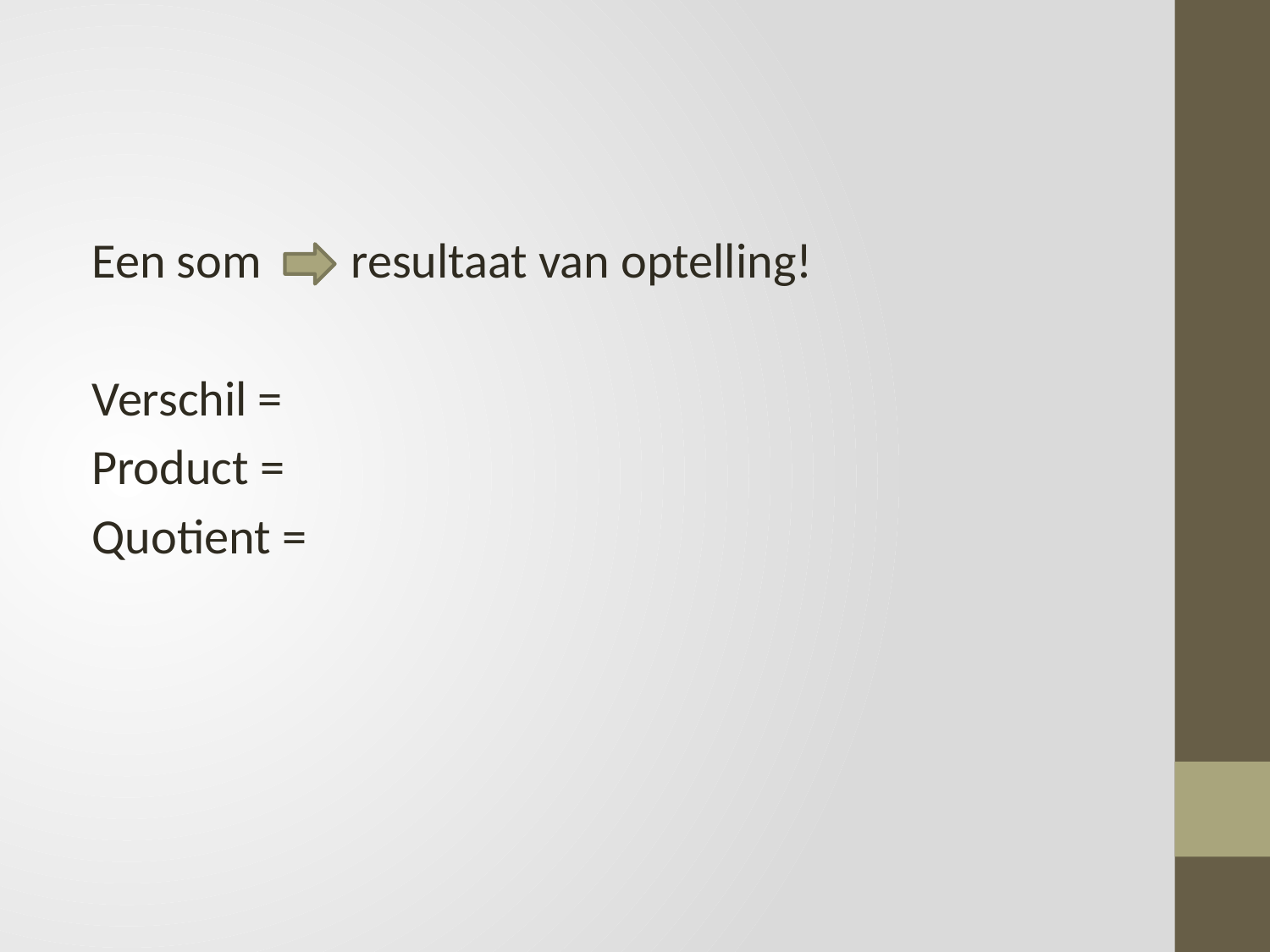

#
Een som        resultaat van optelling!

Verschil =
Product =
Quotient =